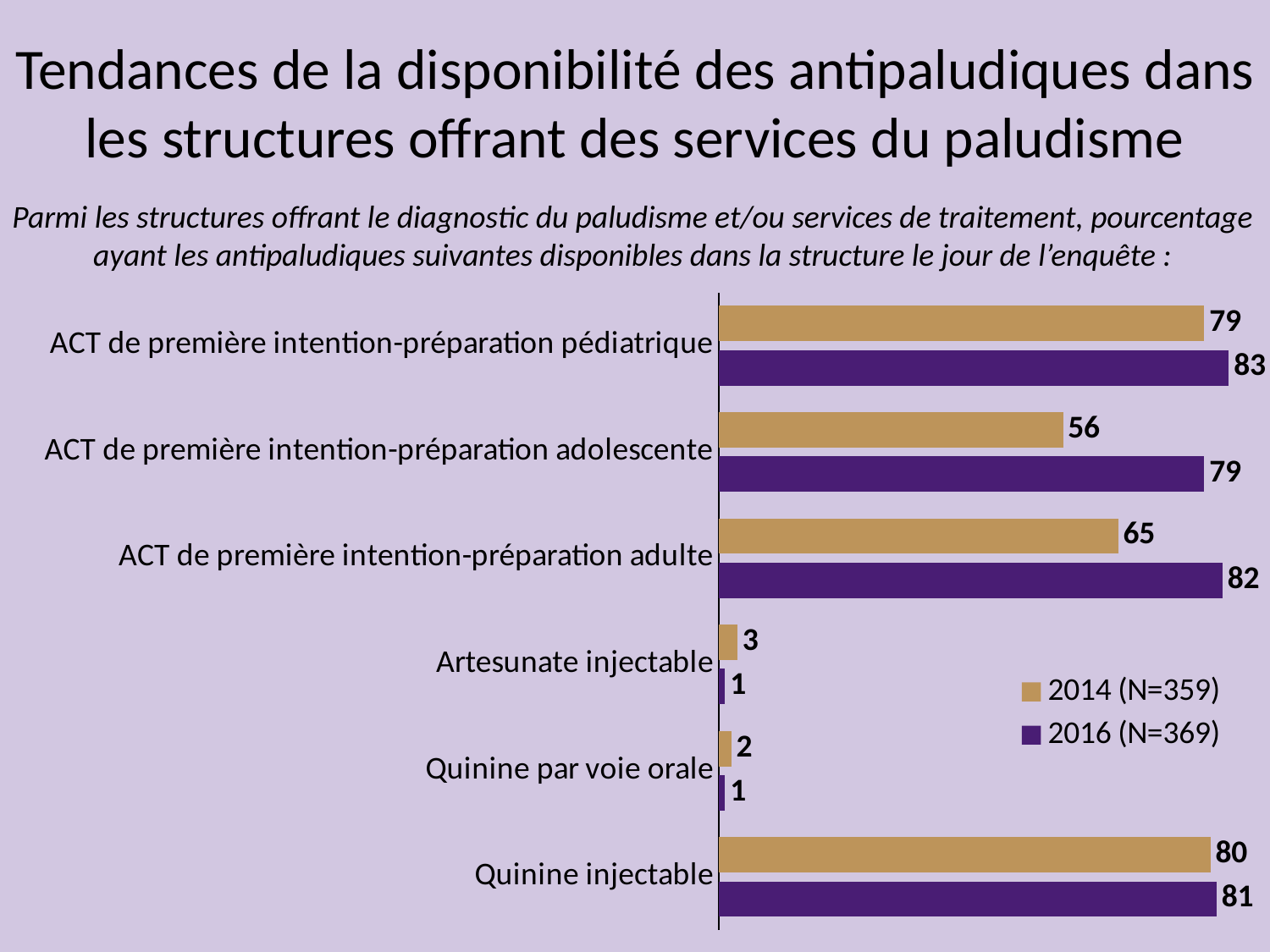

Tendances de la disponibilité des antipaludiques dans les structures offrant des services du paludisme
Parmi les structures offrant le diagnostic du paludisme et/ou services de traitement, pourcentage ayant les antipaludiques suivantes disponibles dans la structure le jour de l’enquête :

### Chart

| Category | 2016 (N=369) | 2014 (N=359) |
|---|---|---|
| Quinine injectable | 81.0 | 80.0 |
| Quinine par voie orale | 1.0 | 2.0 |
| Artesunate injectable | 1.0 | 3.0 |
| ACT de première intention-préparation adulte | 82.0 | 65.0 |
| ACT de première intention-préparation adolescente | 79.0 | 56.0 |
| ACT de première intention-préparation pédiatrique | 83.0 | 79.0 |